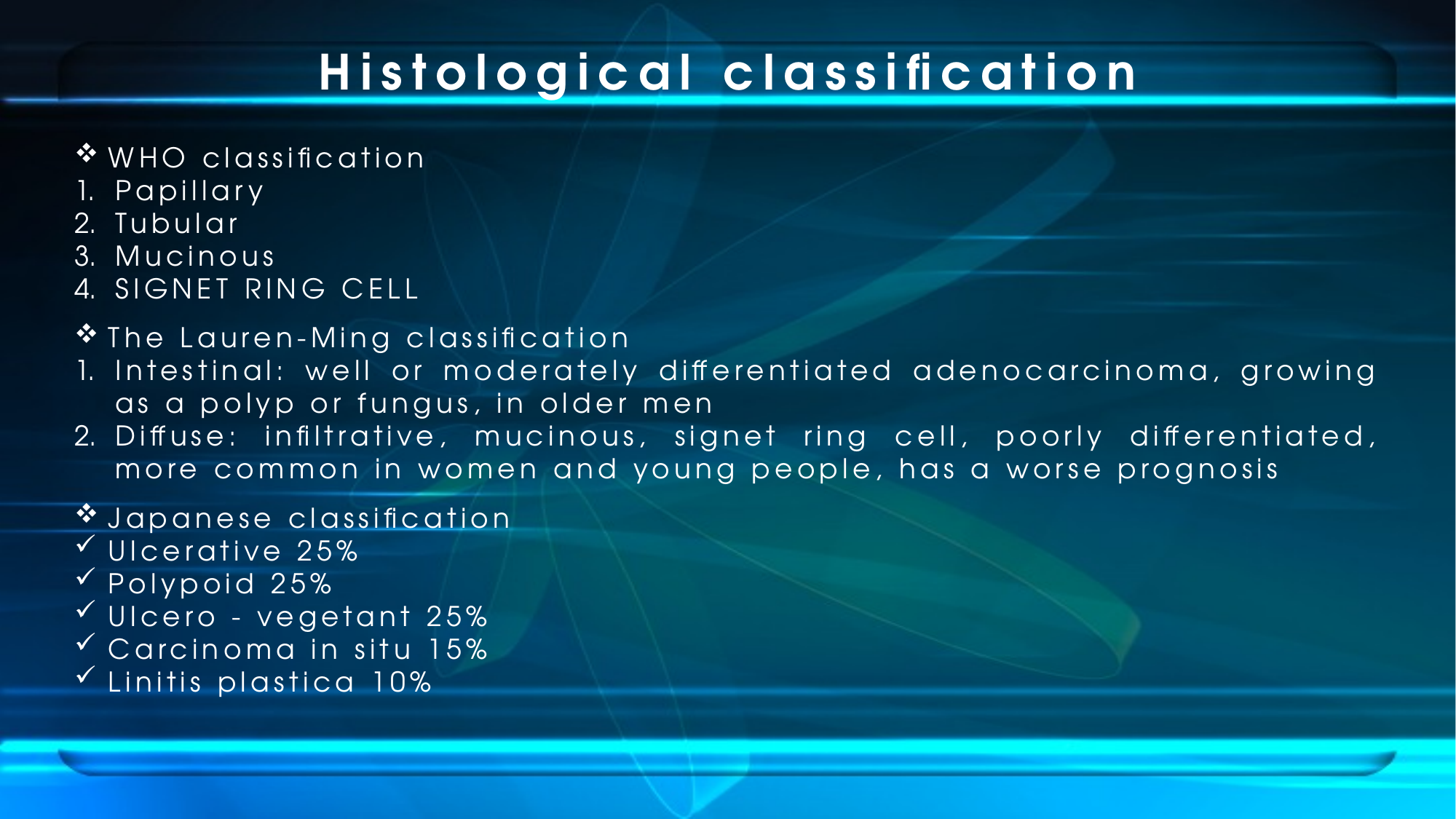

Histological classification
WHO classification
Papillary
Tubular
Mucinous
SIGNET RING CELL
The Lauren-Ming classification
Intestinal: well or moderately differentiated adenocarcinoma, growing as a polyp or fungus, in older men
Diffuse: infiltrative, mucinous, signet ring cell, poorly differentiated, more common in women and young people, has a worse prognosis
Japanese classification
Ulcerative 25%
Polypoid 25%
Ulcero - vegetant 25%
Carcinoma in situ 15%
Linitis plastica 10%